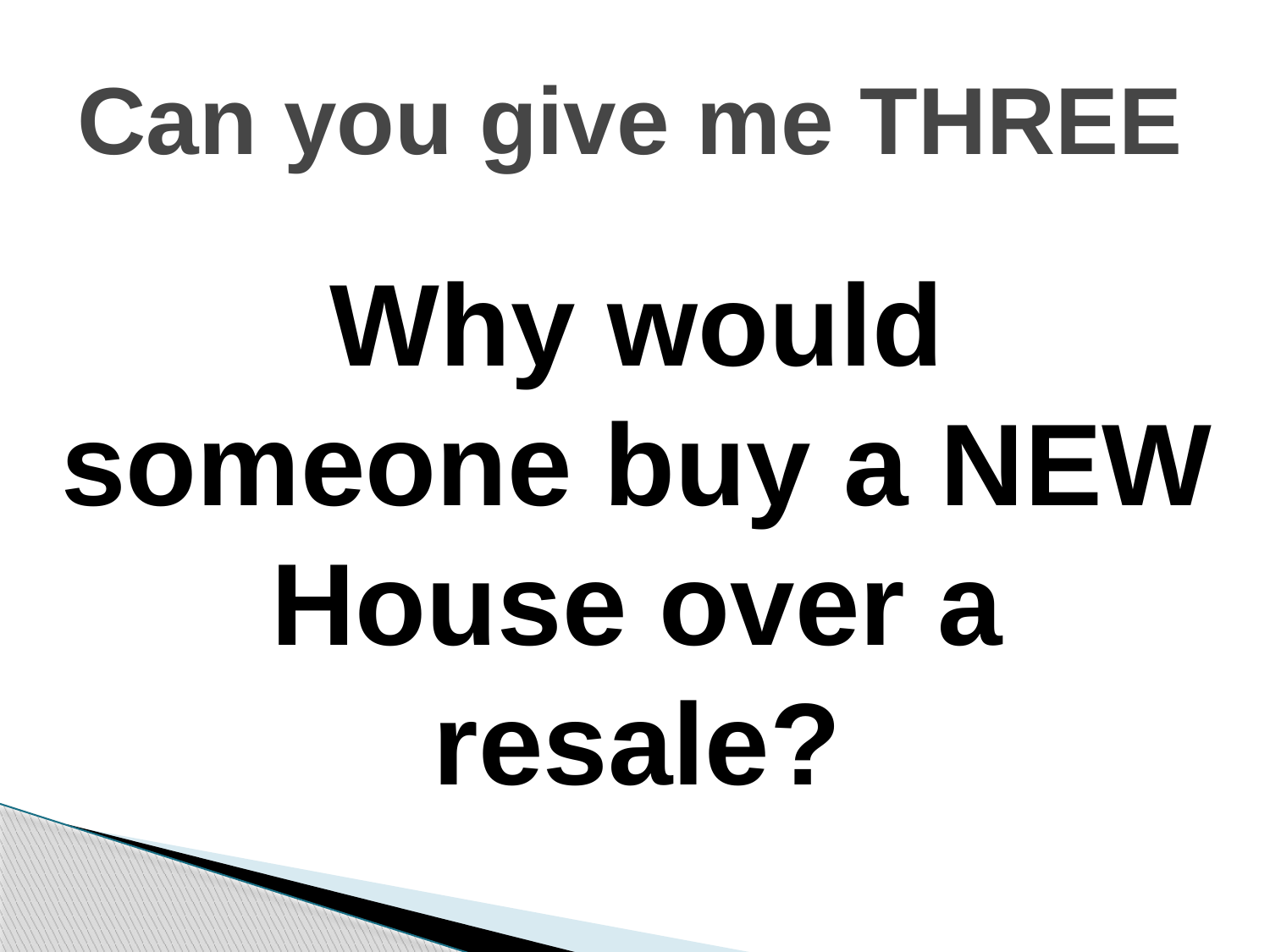

# Can you give me THREE
Why would someone buy a NEW House over a resale?